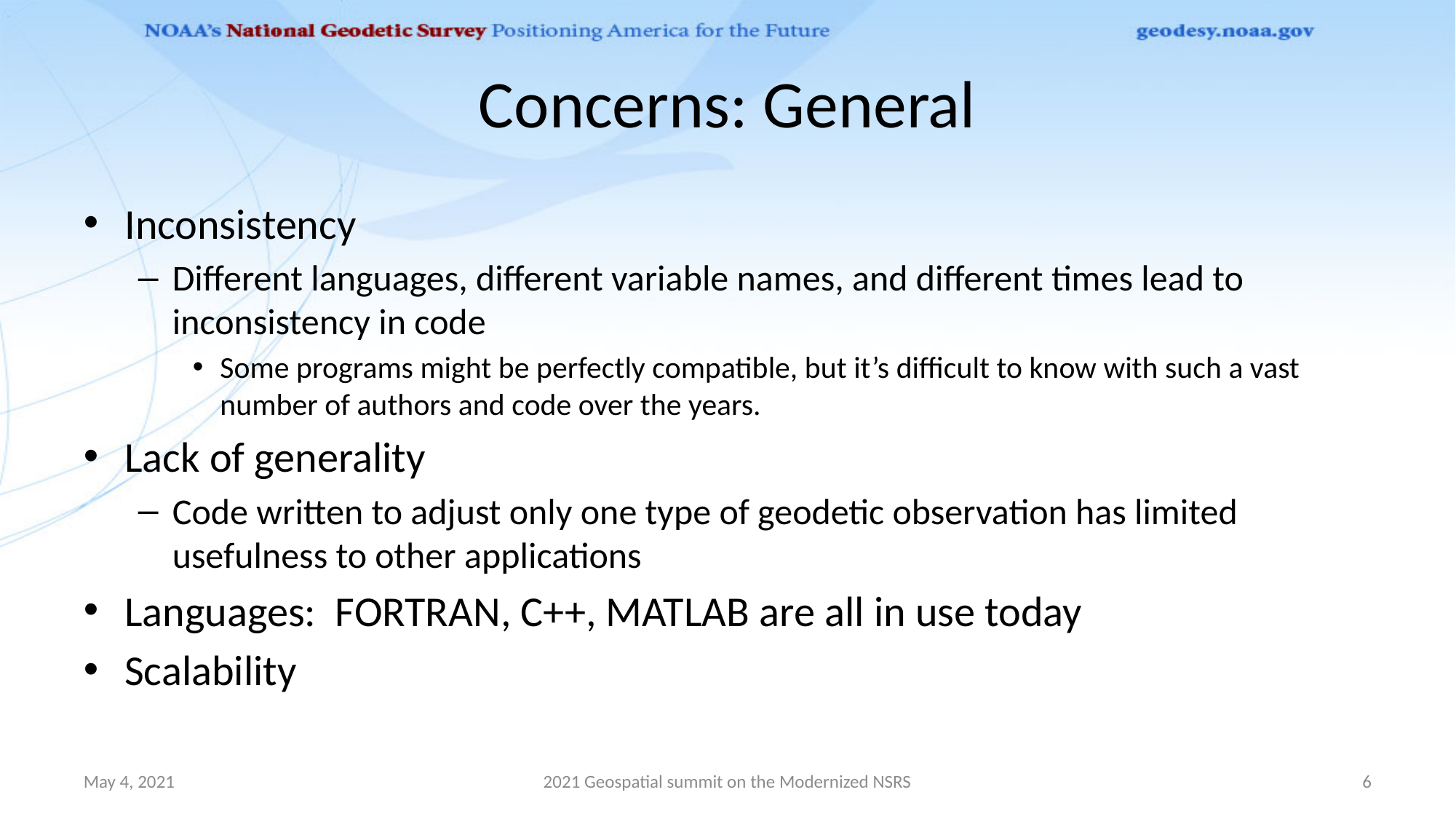

# Concerns: General
Inconsistency
Different languages, different variable names, and different times lead to inconsistency in code
Some programs might be perfectly compatible, but it’s difficult to know with such a vast number of authors and code over the years.
Lack of generality
Code written to adjust only one type of geodetic observation has limited usefulness to other applications
Languages:  FORTRAN, C++, MATLAB are all in use today
Scalability

May 4, 2021
2021 Geospatial summit on the Modernized NSRS
6